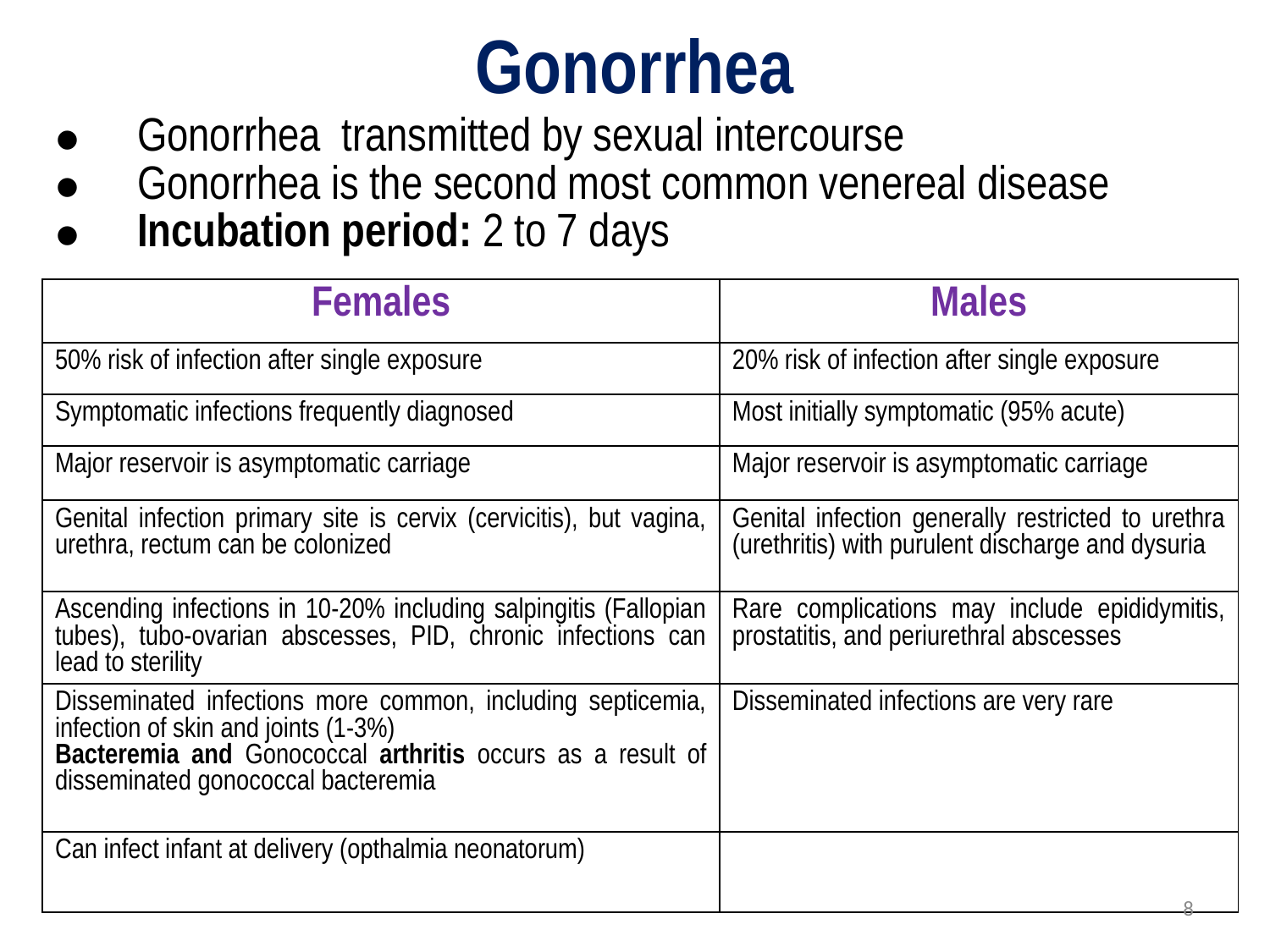

# Gonorrhea
Gonorrhea  transmitted by sexual intercourse
Gonorrhea is the second most common venereal disease
Incubation period: 2 to 7 days

| Females | Males |
| --- | --- |
| 50% risk of infection after single exposure | 20% risk of infection after single exposure |
| Symptomatic infections frequently diagnosed | Most initially symptomatic (95% acute) |
| Major reservoir is asymptomatic carriage | Major reservoir is asymptomatic carriage |
| Genital infection primary site is cervix (cervicitis), but vagina, urethra, rectum can be colonized | Genital infection generally restricted to urethra (urethritis) with purulent discharge and dysuria |
| Ascending infections in 10-20% including salpingitis (Fallopian tubes), tubo-ovarian abscesses, PID, chronic infections can lead to sterility | Rare complications may include epididymitis, prostatitis, and periurethral abscesses |
| Disseminated infections more common, including septicemia, infection of skin and joints (1-3%) Bacteremia and Gonococcal arthritis occurs as a result of disseminated gonococcal bacteremia | Disseminated infections are very rare |
| Can infect infant at delivery (opthalmia neonatorum) |  |

8